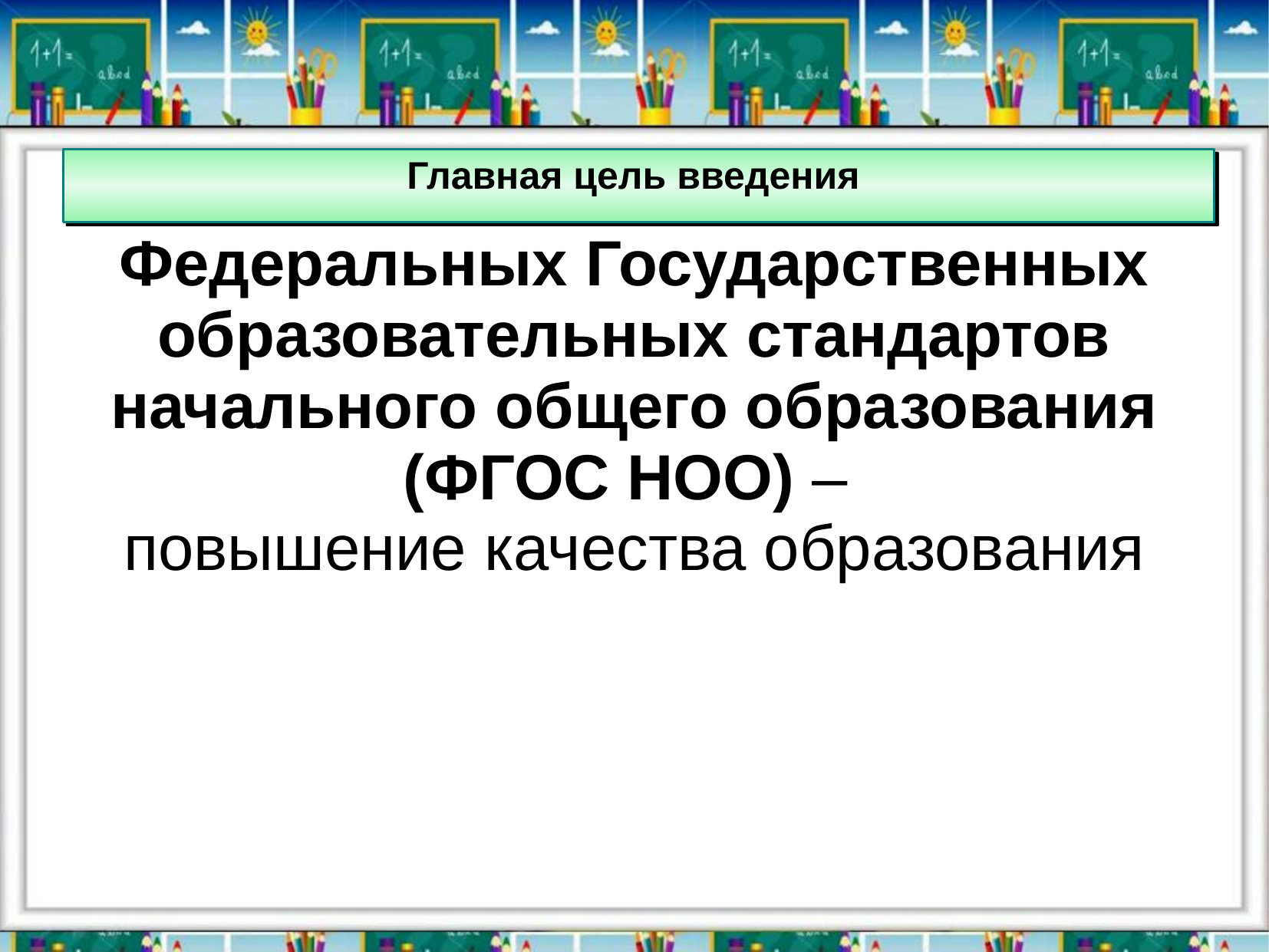

Главная цель введения
Федеральных Государственных образовательных стандартов начального общего образования (ФГОС НОО) –
повышение качества образования